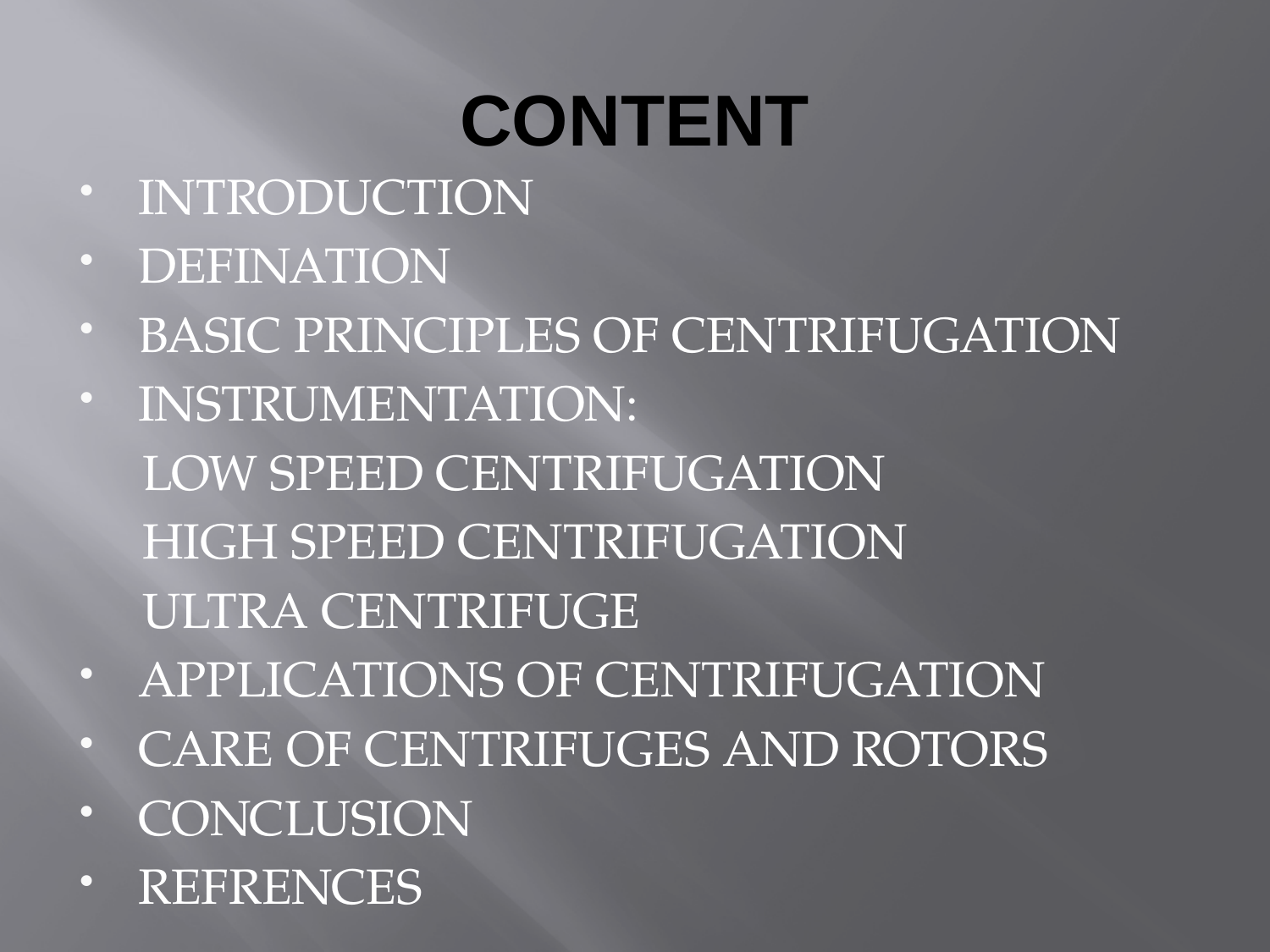

# CONTENT
INTRODUCTION
DEFINATION
BASIC PRINCIPLES OF CENTRIFUGATION
INSTRUMENTATION:
     LOW SPEED CENTRIFUGATION
     HIGH SPEED CENTRIFUGATION
     ULTRA CENTRIFUGE
APPLICATIONS OF CENTRIFUGATION
CARE OF CENTRIFUGES AND ROTORS
CONCLUSION
REFRENCES